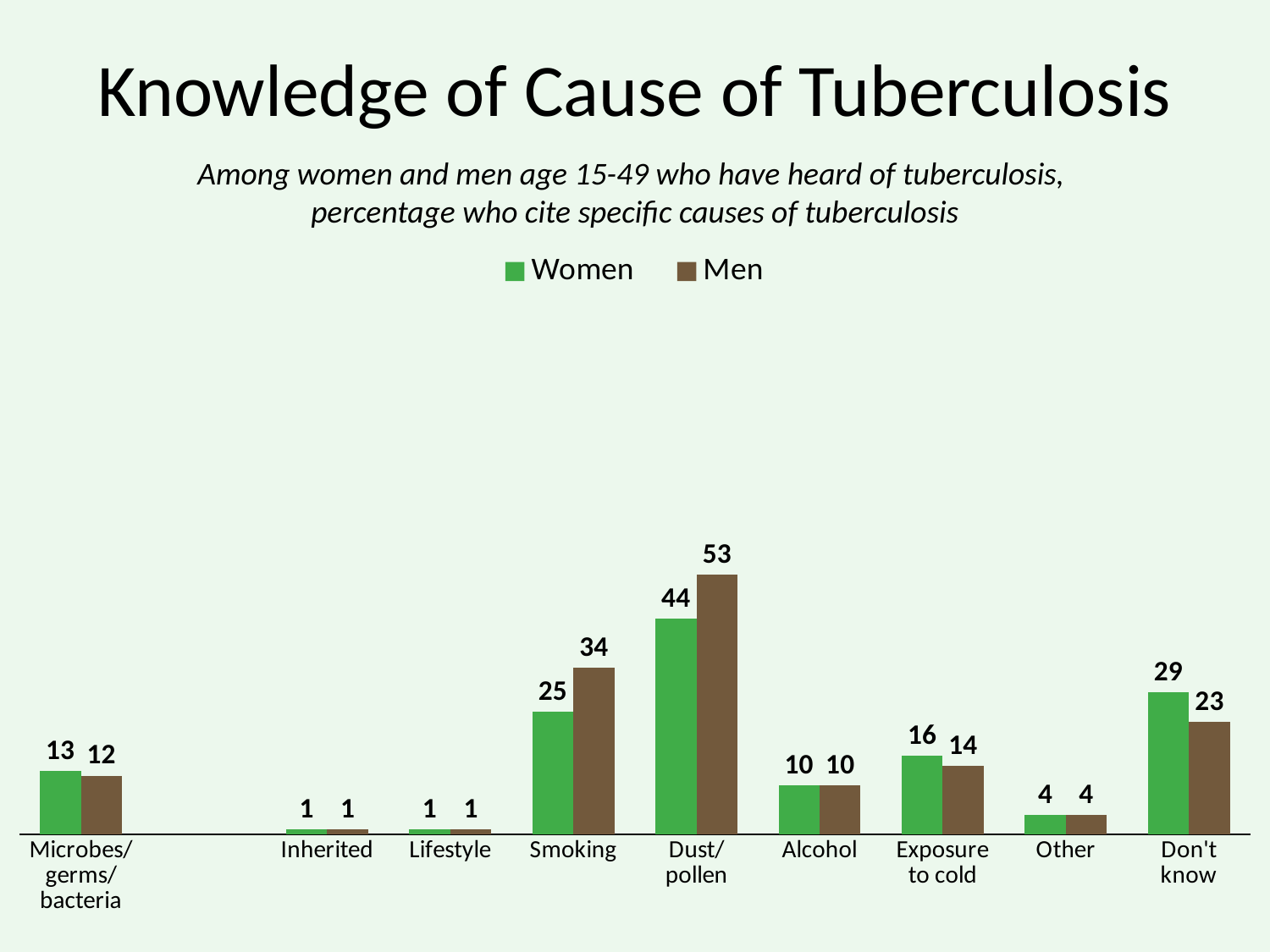

# Knowledge of Cause of Tuberculosis
Among women and men age 15-49 who have heard of tuberculosis,
percentage who cite specific causes of tuberculosis

### Chart

| Category | Women | Men |
|---|---|---|
| Microbes/
germs/
bacteria | 13.0 | 12.0 |
|  | None | None |
| Inherited | 1.0 | 1.0 |
| Lifestyle | 1.0 | 1.0 |
| Smoking | 25.0 | 34.0 |
| Dust/pollen | 44.0 | 53.0 |
| Alcohol | 10.0 | 10.0 |
| Exposure to cold | 16.0 | 14.0 |
| Other | 4.0 | 4.0 |
| Don't know | 29.0 | 23.0 |